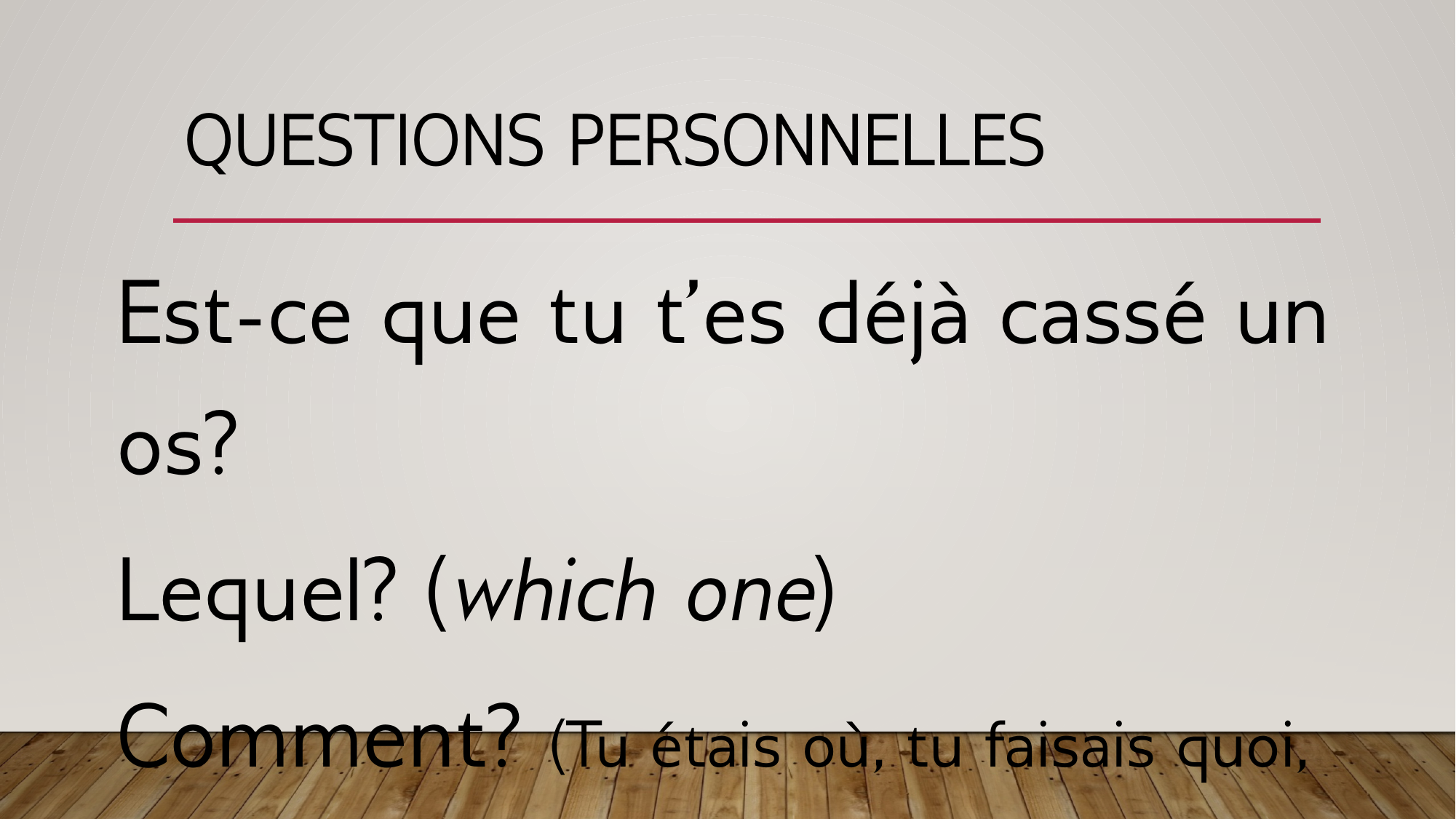

# Questions personnelles
Est-ce que tu t’es déjà cassé un os?
Lequel? (which one)
Comment? (Tu étais où, tu faisais quoi, avec          										qui etc.)